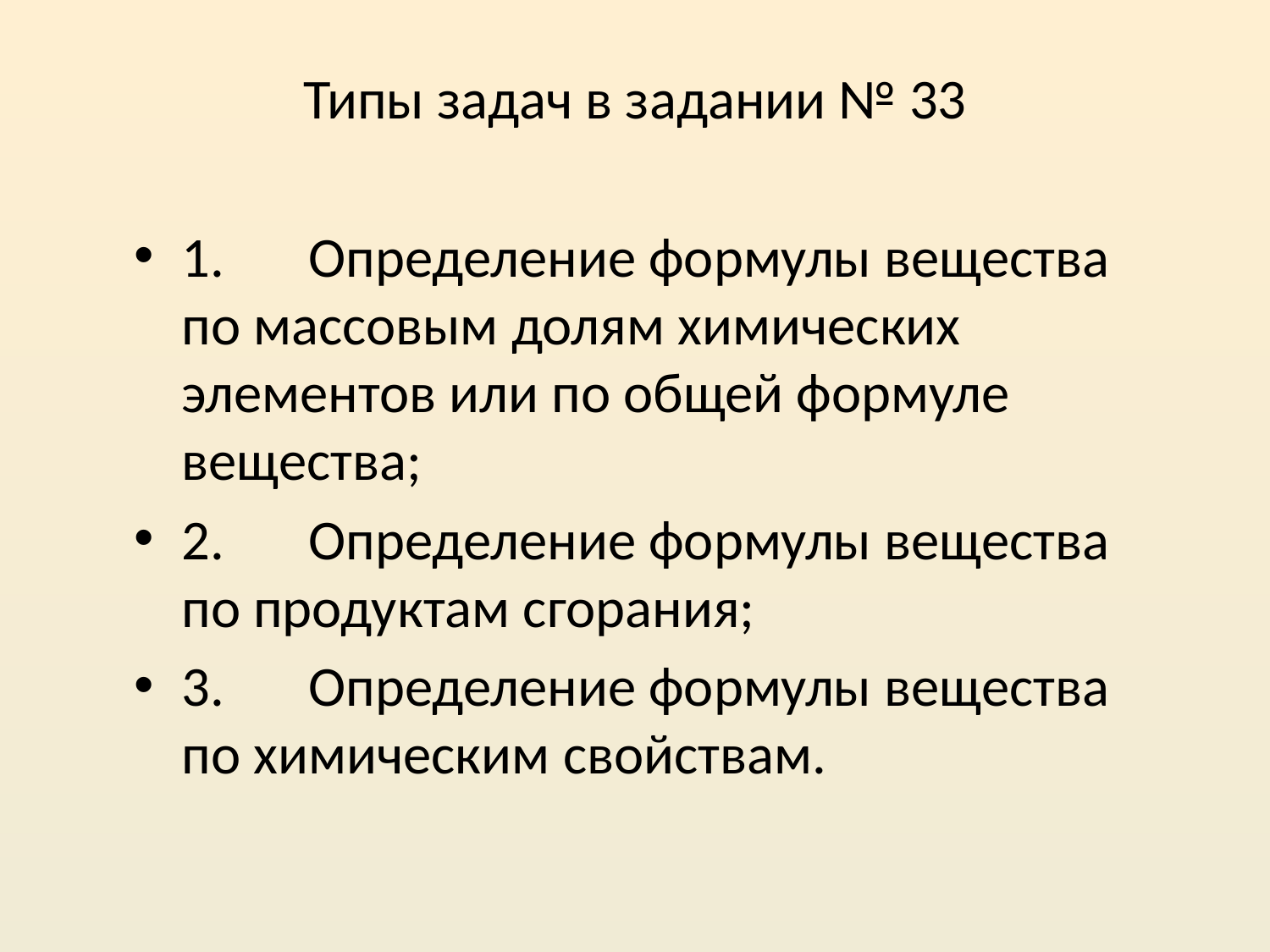

Типы задач в задании № 33

1.	Определение формулы вещества по массовым долям химических элементов или по общей формуле вещества;
2.	Определение формулы вещества по продуктам сгорания;
3.	Определение формулы вещества по химическим свойствам.